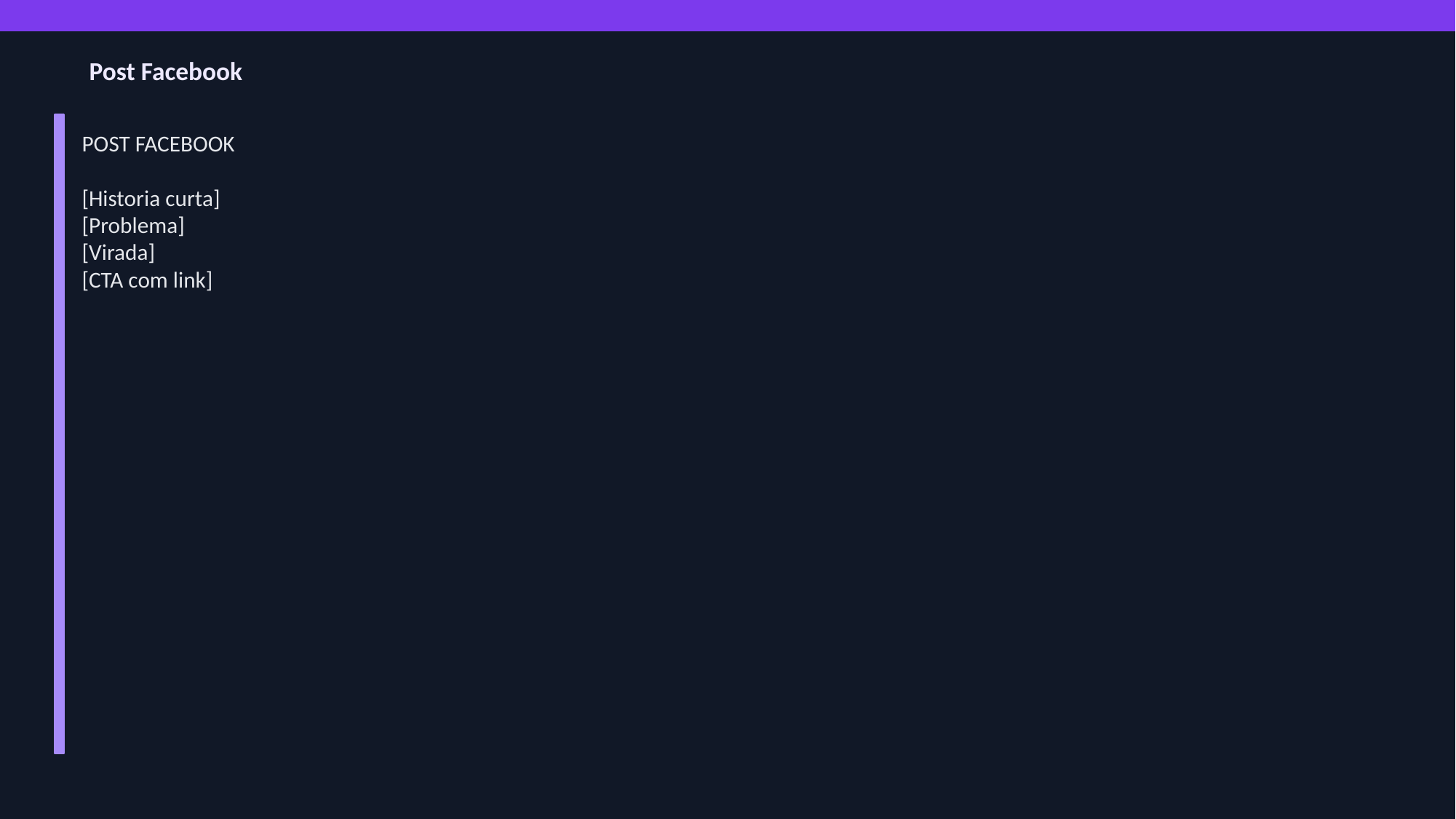

Post Facebook

POST FACEBOOK

[Historia curta]
[Problema]
[Virada]
[CTA com link]